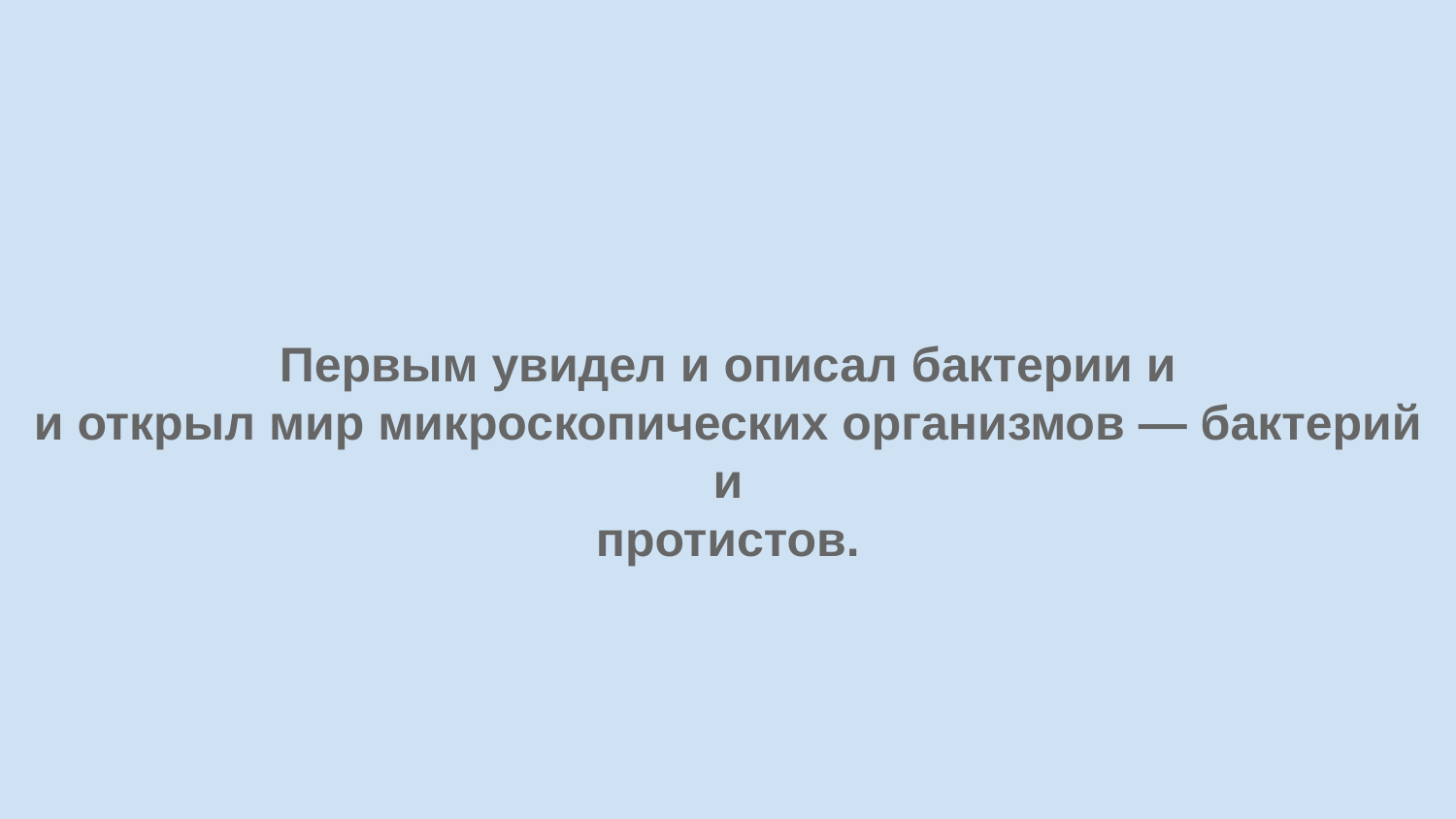

Первым увидел и описал бактерии и
и открыл мир микроскопических организмов — бактерий и
протистов.